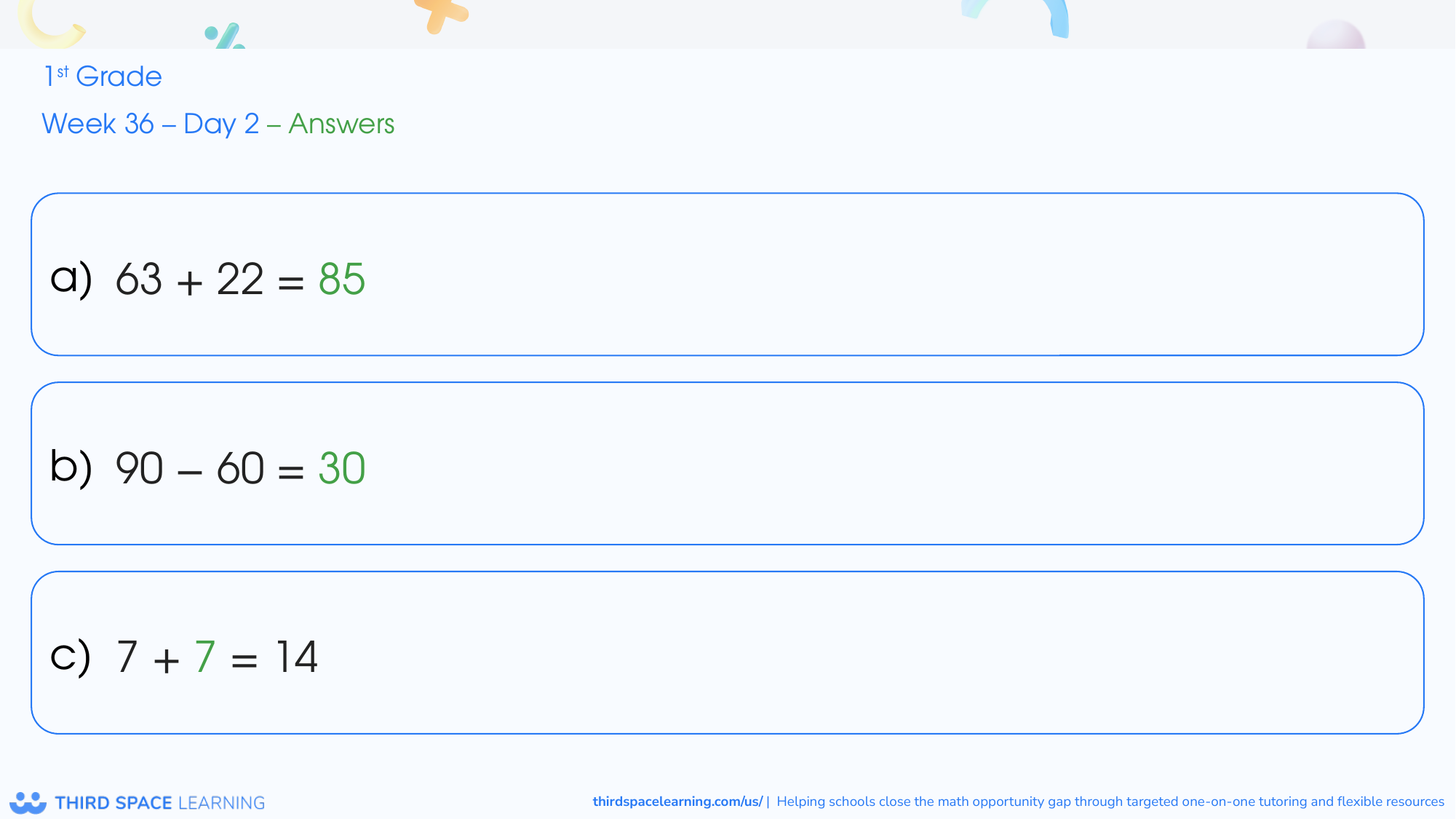

1st Grade
Week 36 – Day 2 – Answers
63 + 22 = 85
90 − 60 = 30
7 + 7 = 14